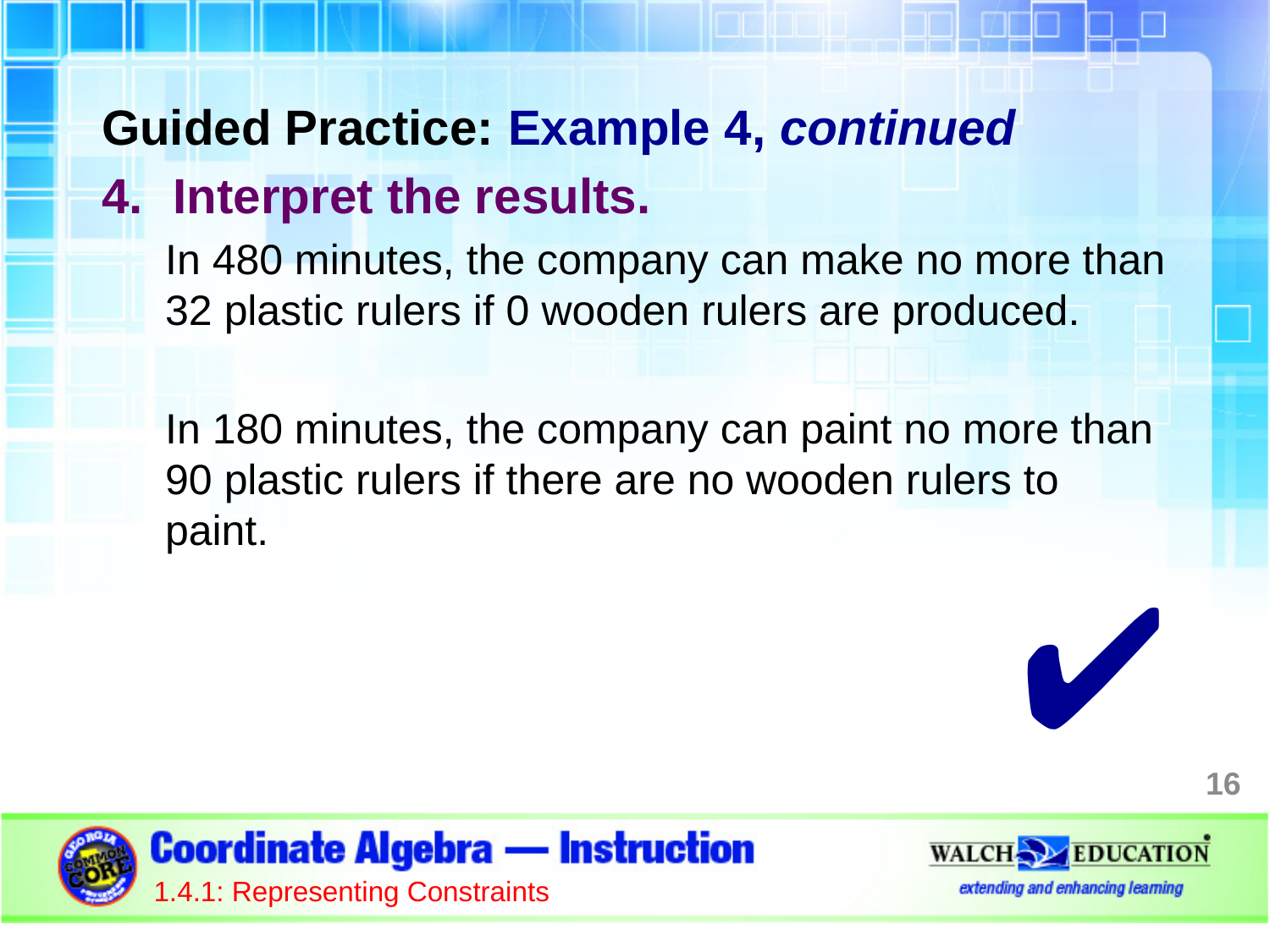

Guided Practice: Example 4, continued
Interpret the results.
In 480 minutes, the company can make no more than 32 plastic rulers if 0 wooden rulers are produced.

In 180 minutes, the company can paint no more than 90 plastic rulers if there are no wooden rulers to paint.

✔
16
1.4.1: Representing Constraints